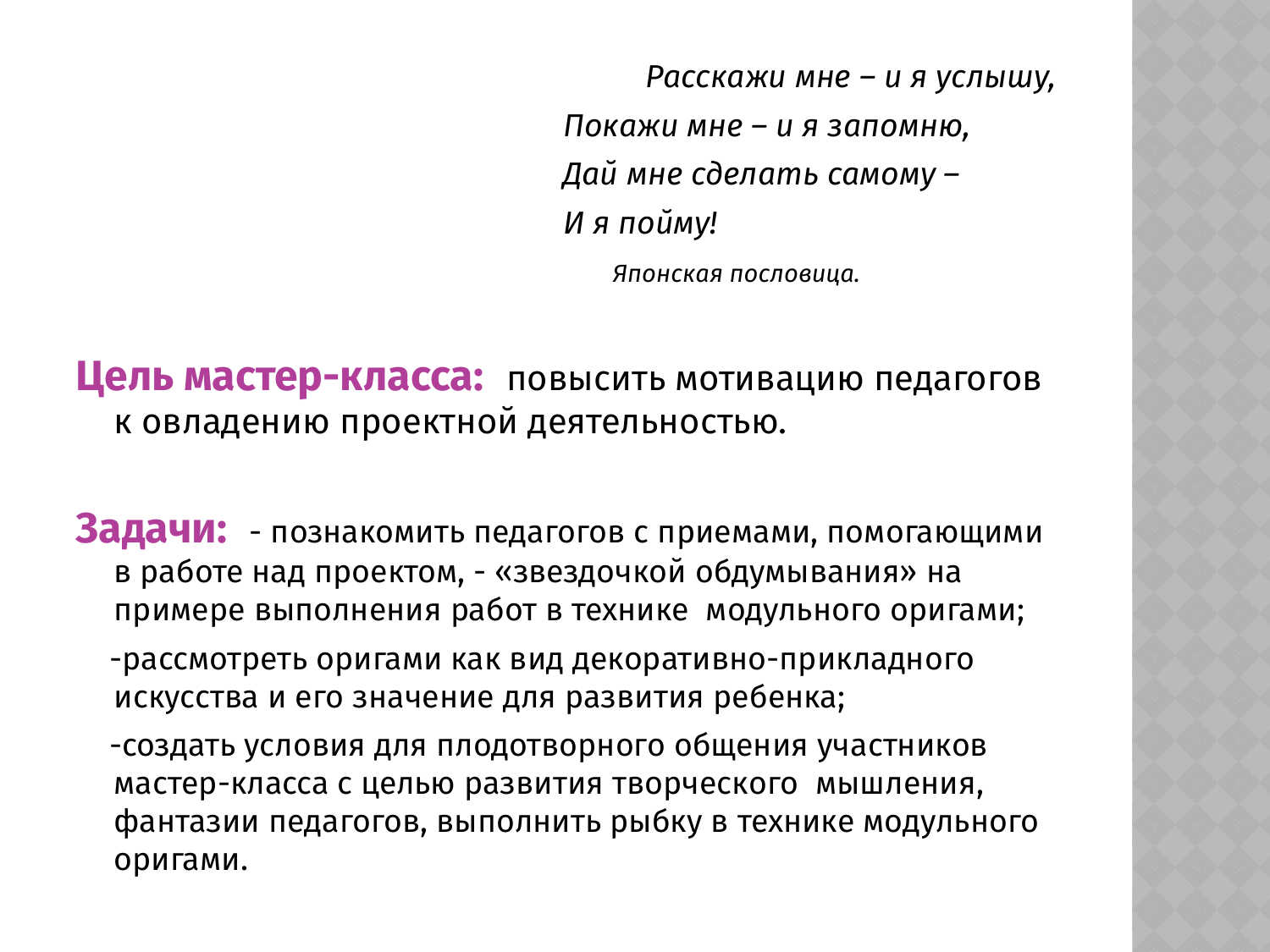

#
Расскажи мне – и я услышу,
                                                           Покажи мне – и я запомню,
                                                           Дай мне сделать самому –
                                                           И я пойму!
                                                                 Японская пословица.

Цель мастер-класса:  повысить мотивацию педагогов к овладению проектной деятельностью.

Задачи:  - познакомить педагогов с приемами, помогающими в работе над проектом, - «звездочкой обдумывания» на примере выполнения работ в технике  модульного оригами;
    -рассмотреть оригами как вид декоративно-прикладного искусства и его значение для развития ребенка;
    -создать условия для плодотворного общения участников мастер-класса с целью развития творческого  мышления, фантазии педагогов, выполнить рыбку в технике модульного оригами.